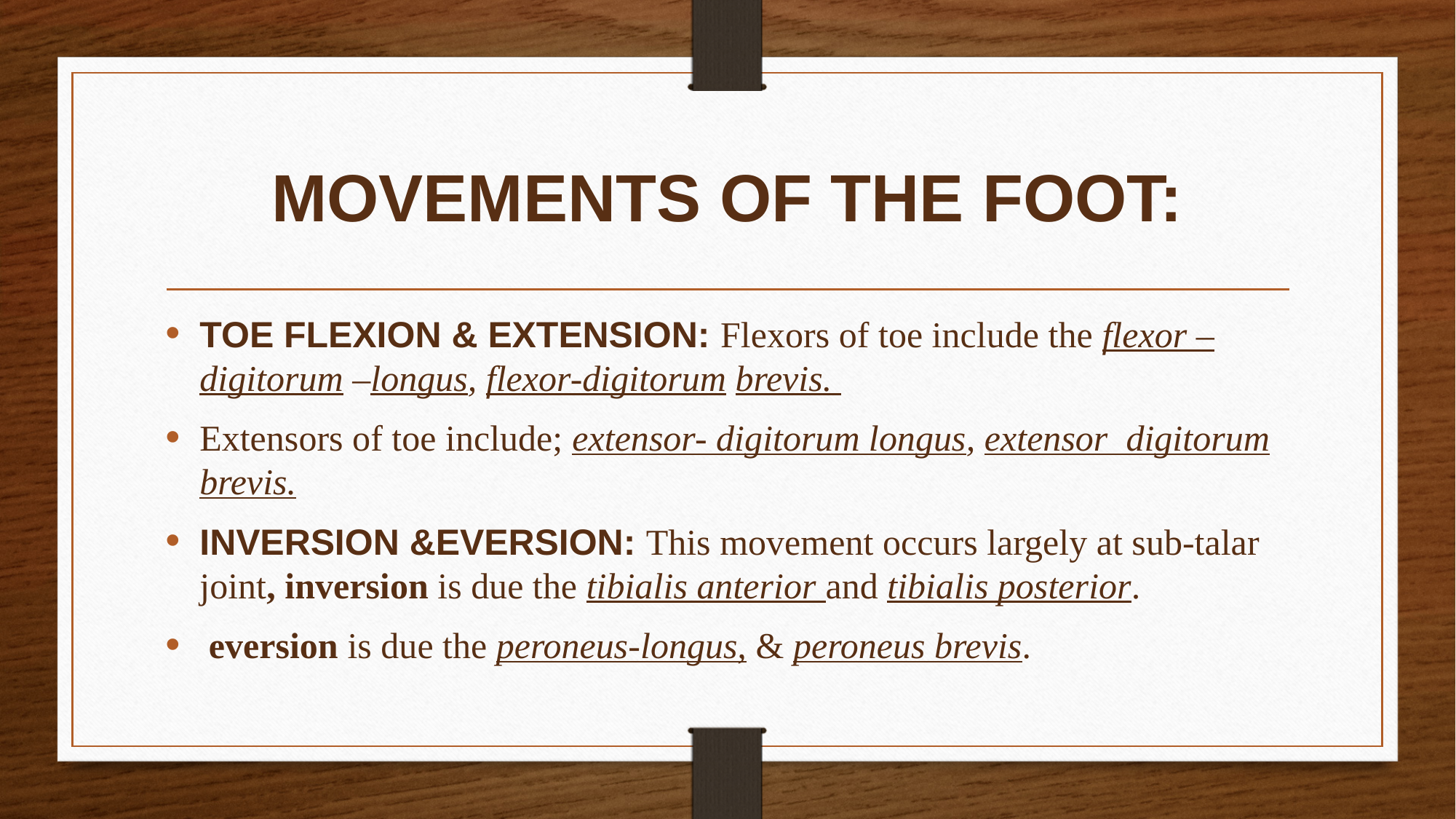

# MOVEMENTS OF THE FOOT:
TOE FLEXION & EXTENSION: Flexors of toe include the flexor –digitorum –longus, flexor-digitorum brevis.
Extensors of toe include; extensor- digitorum longus, extensor  digitorum brevis.
INVERSION &EVERSION: This movement occurs largely at sub-talar joint, inversion is due the tibialis anterior and tibialis posterior.
 eversion is due the peroneus-longus, & peroneus brevis.